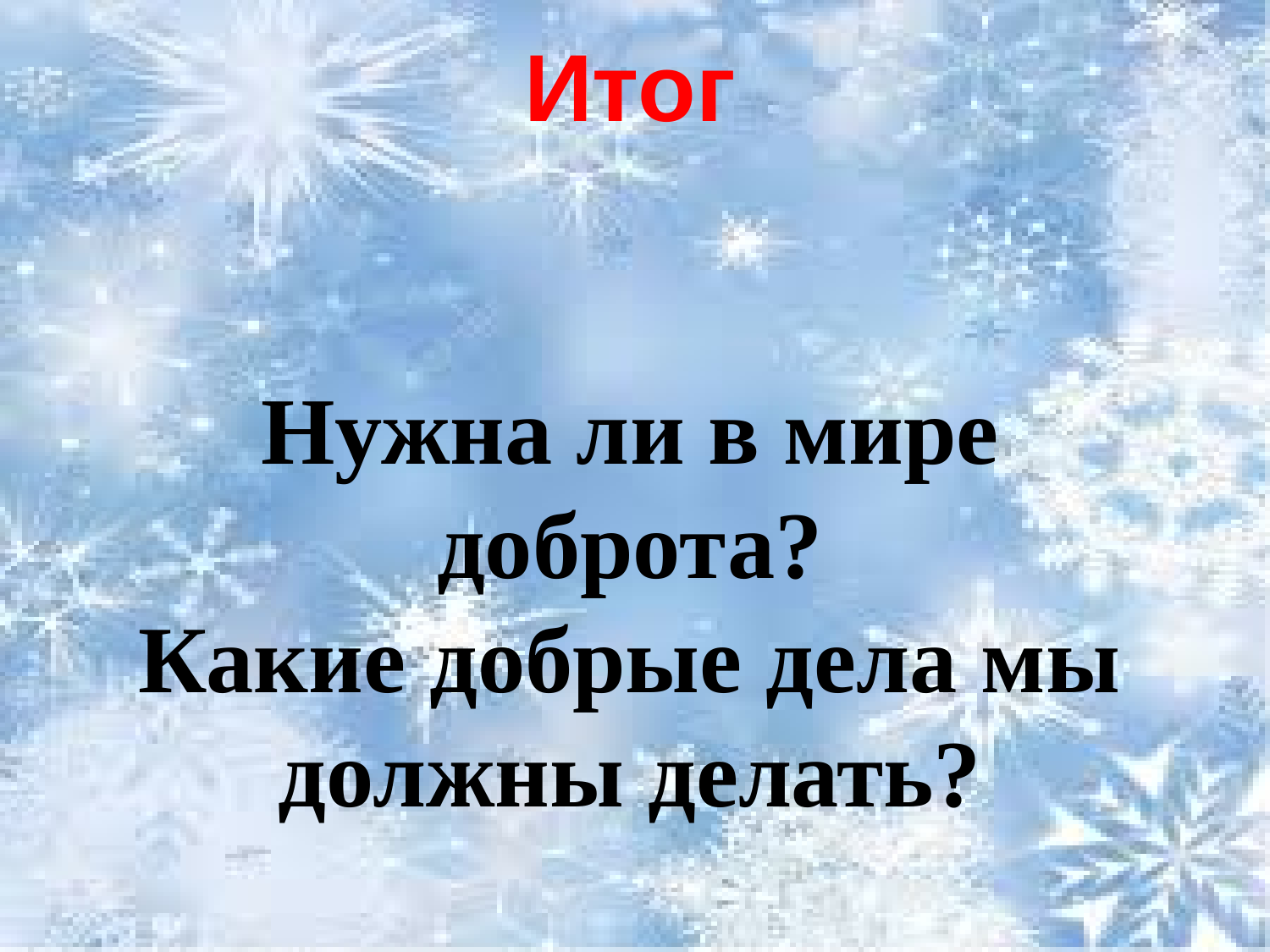

Итог

Нужна ли в мире доброта?
Какие добрые дела мы должны делать?